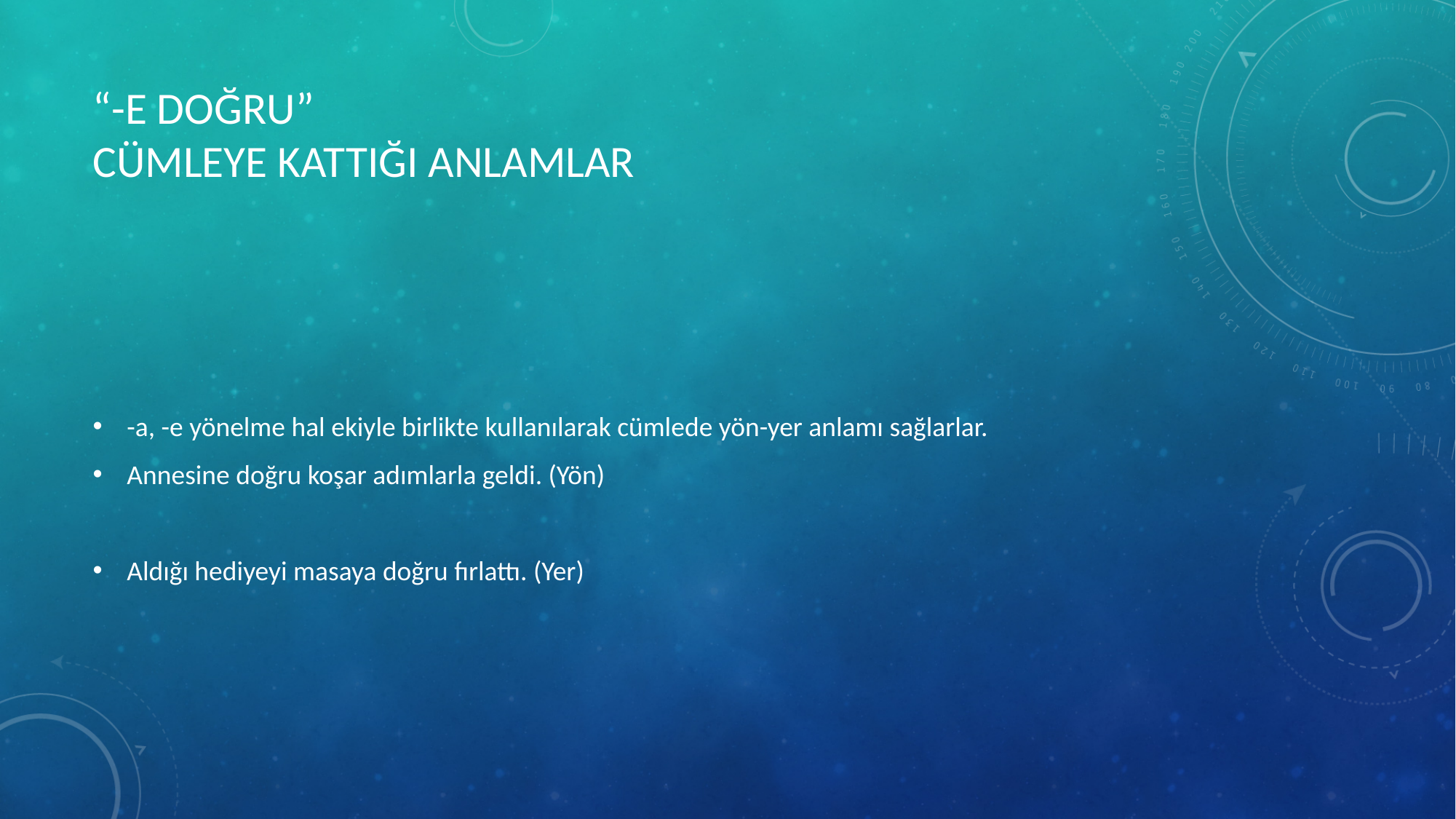

# “-e doğru” CÜMLEYE KATTIĞI ANLAMLAR

-a, -e yönelme hal ekiyle birlikte kullanılarak cümlede yön-yer anlamı sağlarlar.
Annesine doğru koşar adımlarla geldi. (Yön)

Aldığı hediyeyi masaya doğru fırlattı. (Yer)